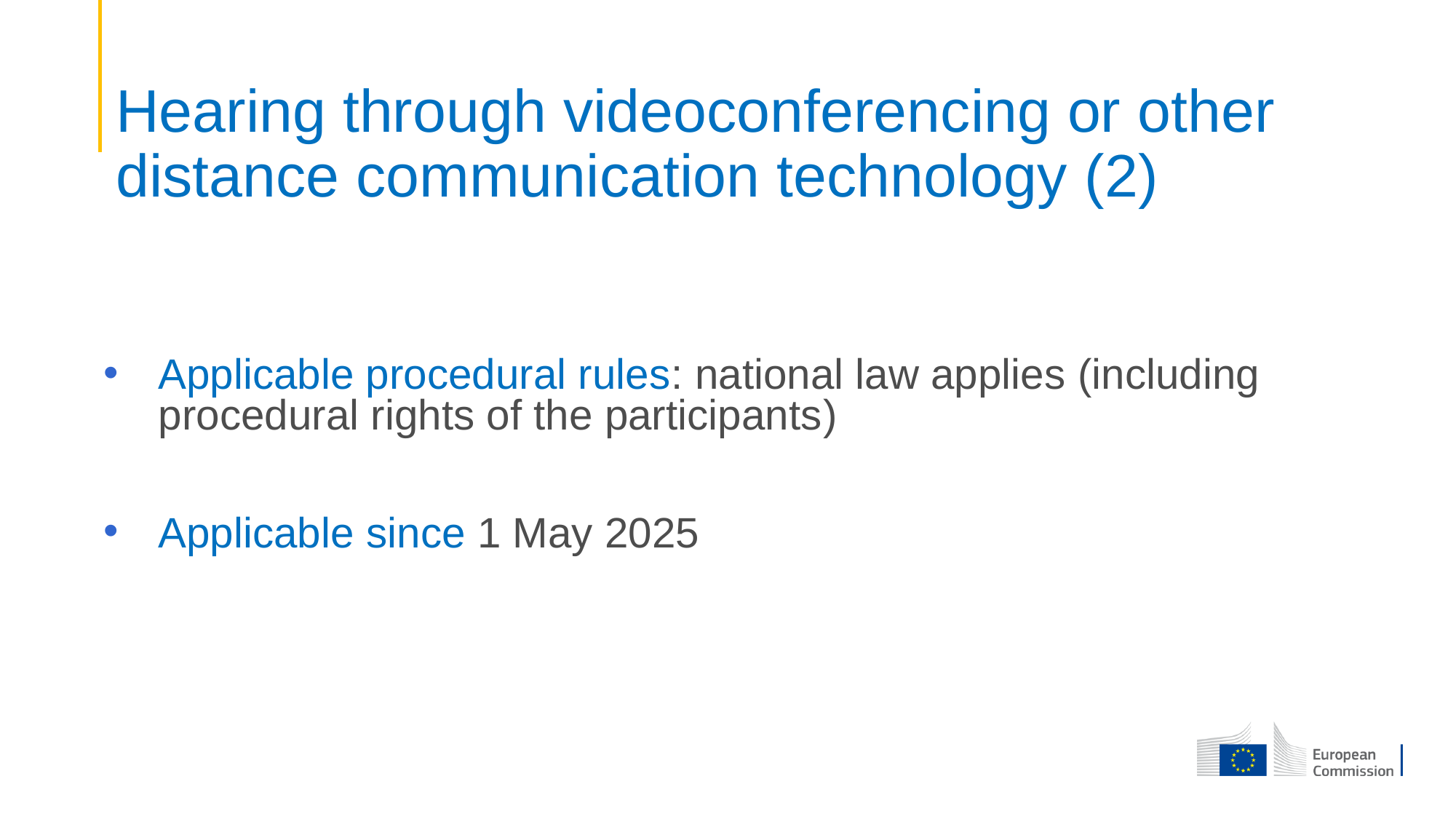

# Hearing through videoconferencing or other distance communication technology (2)

Applicable procedural rules: national law applies (including procedural rights of the participants)

Applicable since 1 May 2025